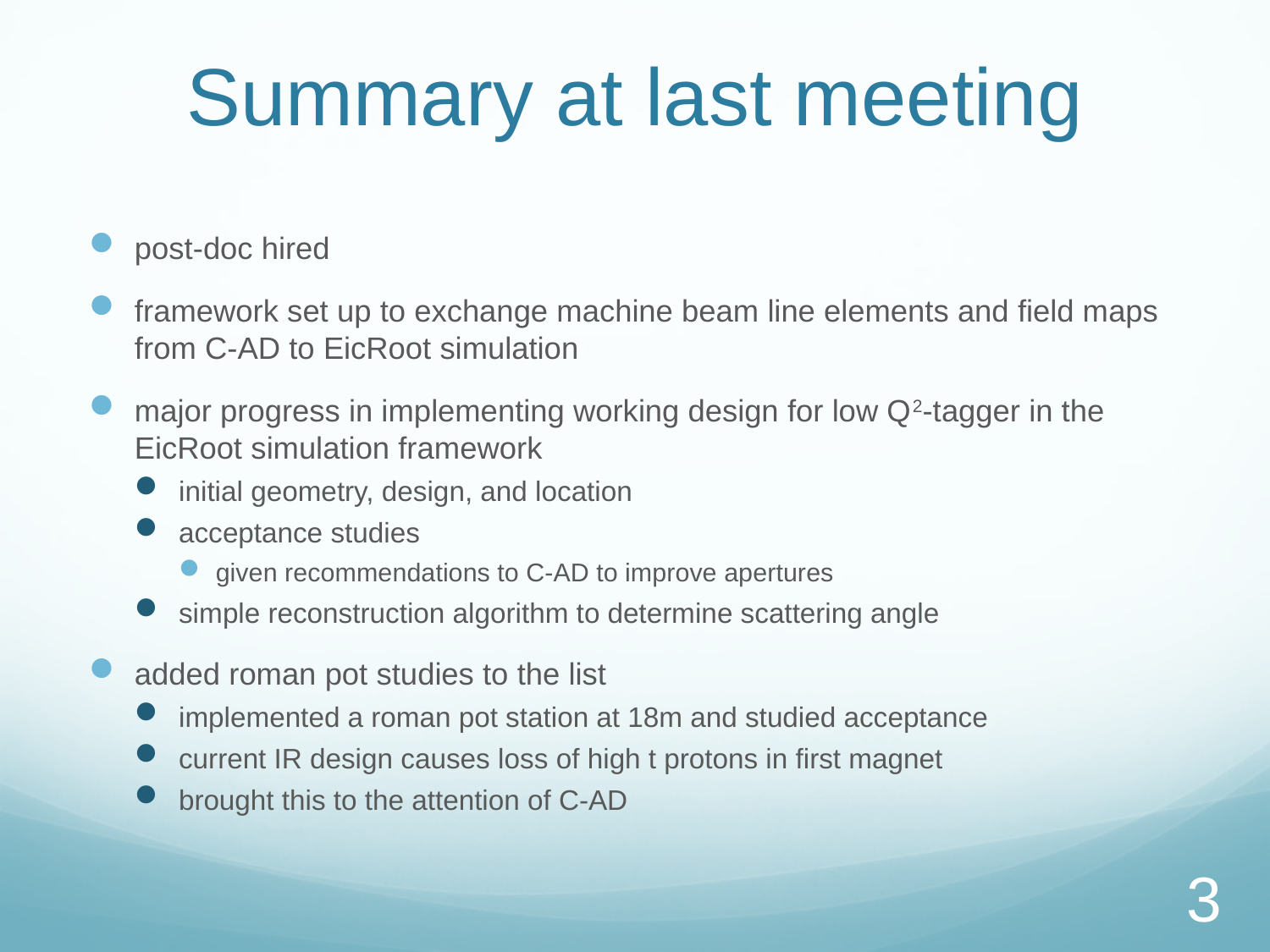

# Summary at last meeting
post-doc hired
framework set up to exchange machine beam line elements and field maps from C-AD to EicRoot simulation
major progress in implementing working design for low Q2-tagger in the EicRoot simulation framework
initial geometry, design, and location
acceptance studies
given recommendations to C-AD to improve apertures
simple reconstruction algorithm to determine scattering angle
added roman pot studies to the list
implemented a roman pot station at 18m and studied acceptance
current IR design causes loss of high t protons in first magnet
brought this to the attention of C-AD
3